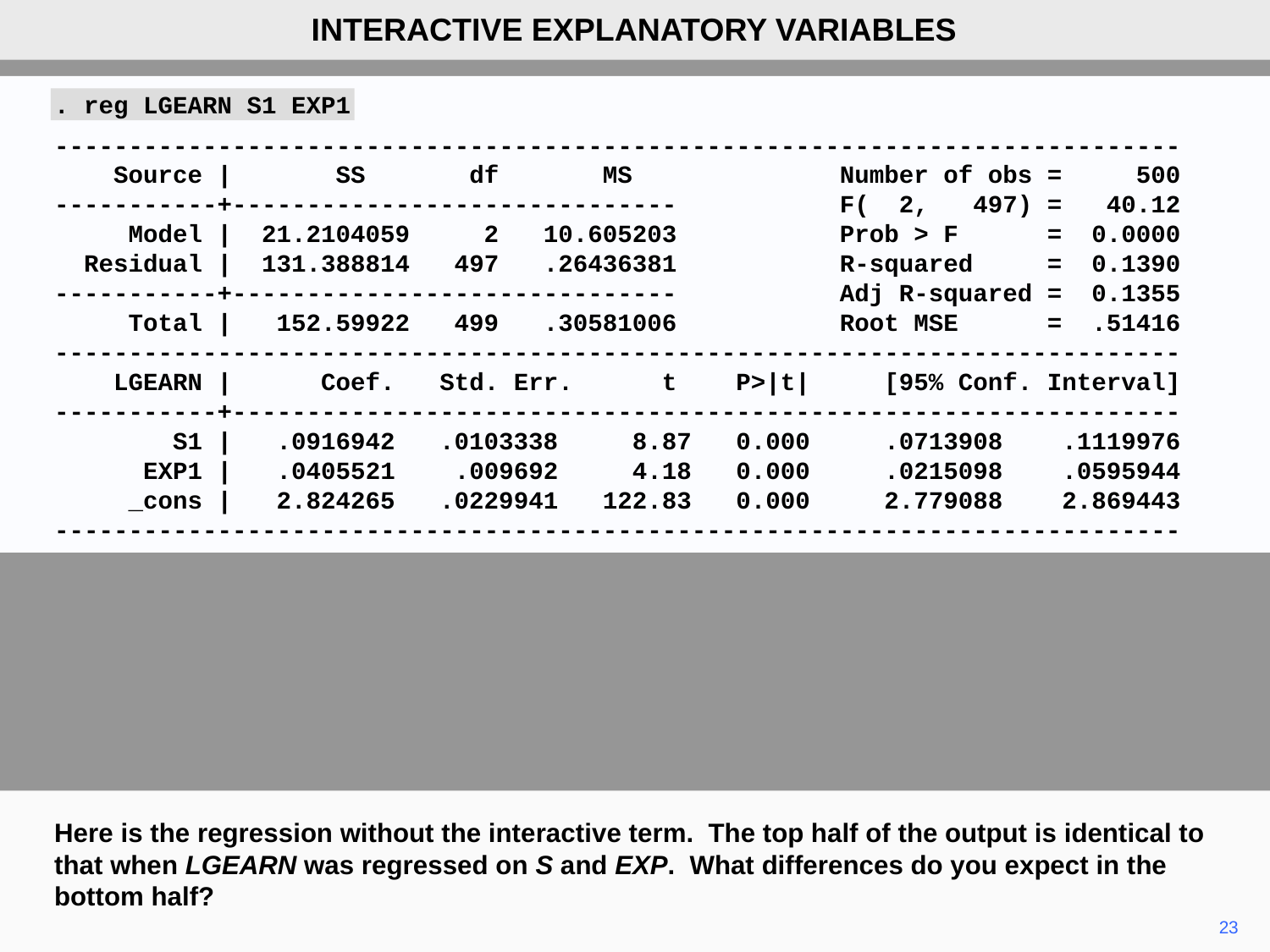

INTERACTIVE EXPLANATORY VARIABLES

. reg LGEARN S1 EXP1
----------------------------------------------------------------------------
    Source |       SS       df       MS              Number of obs =     500
-----------+------------------------------           F(  2,   497) =   40.12
     Model |  21.2104059     2   10.605203           Prob > F      =  0.0000
  Residual |  131.388814   497   .26436381           R-squared     =  0.1390
-----------+------------------------------           Adj R-squared =  0.1355
     Total |   152.59922   499   .30581006           Root MSE      =  .51416
----------------------------------------------------------------------------
    LGEARN |      Coef.   Std. Err.      t    P>|t|     [95% Conf. Interval]
-----------+----------------------------------------------------------------
        S1 |   .0916942   .0103338     8.87   0.000     .0713908    .1119976
      EXP1 |   .0405521    .009692     4.18   0.000     .0215098    .0595944
     _cons |   2.824265   .0229941   122.83   0.000     2.779088    2.869443
----------------------------------------------------------------------------

Here is the regression without the interactive term.  The top half of the output is identical to that when LGEARN was regressed on S and EXP.  What differences do you expect in the bottom half?
23